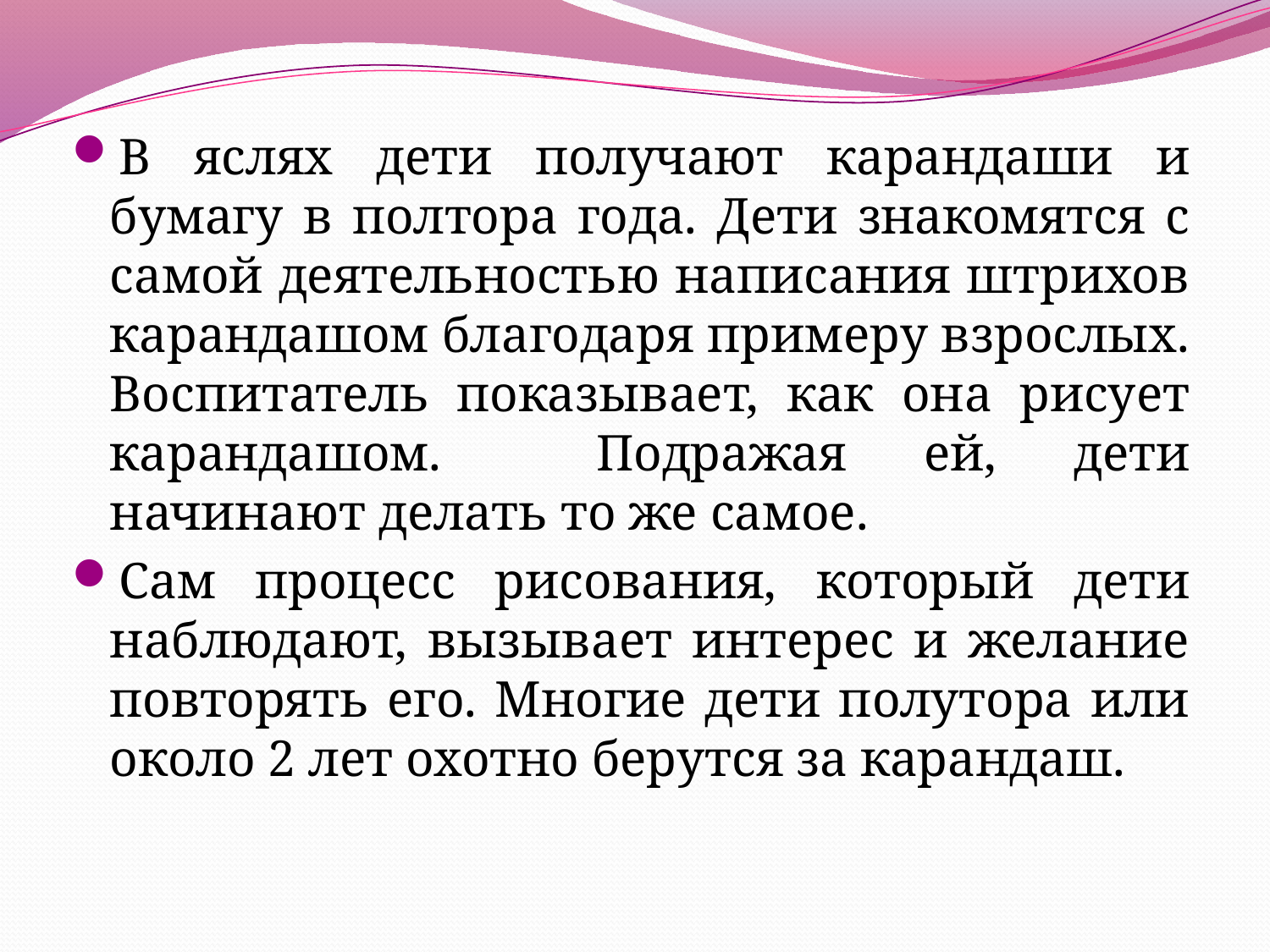

В яслях дети получают карандаши и бумагу в полтора года. Дети знакомятся с самой деятельностью написания штрихов карандашом благодаря примеру взрослых. Воспитатель показывает, как она рисует карандашом.  Подражая ей, дети начинают делать то же самое.
Сам процесс рисования, который дети наблюдают, вызывает интерес и желание повторять его. Многие дети полутора или около 2 лет охотно берутся за карандаш.